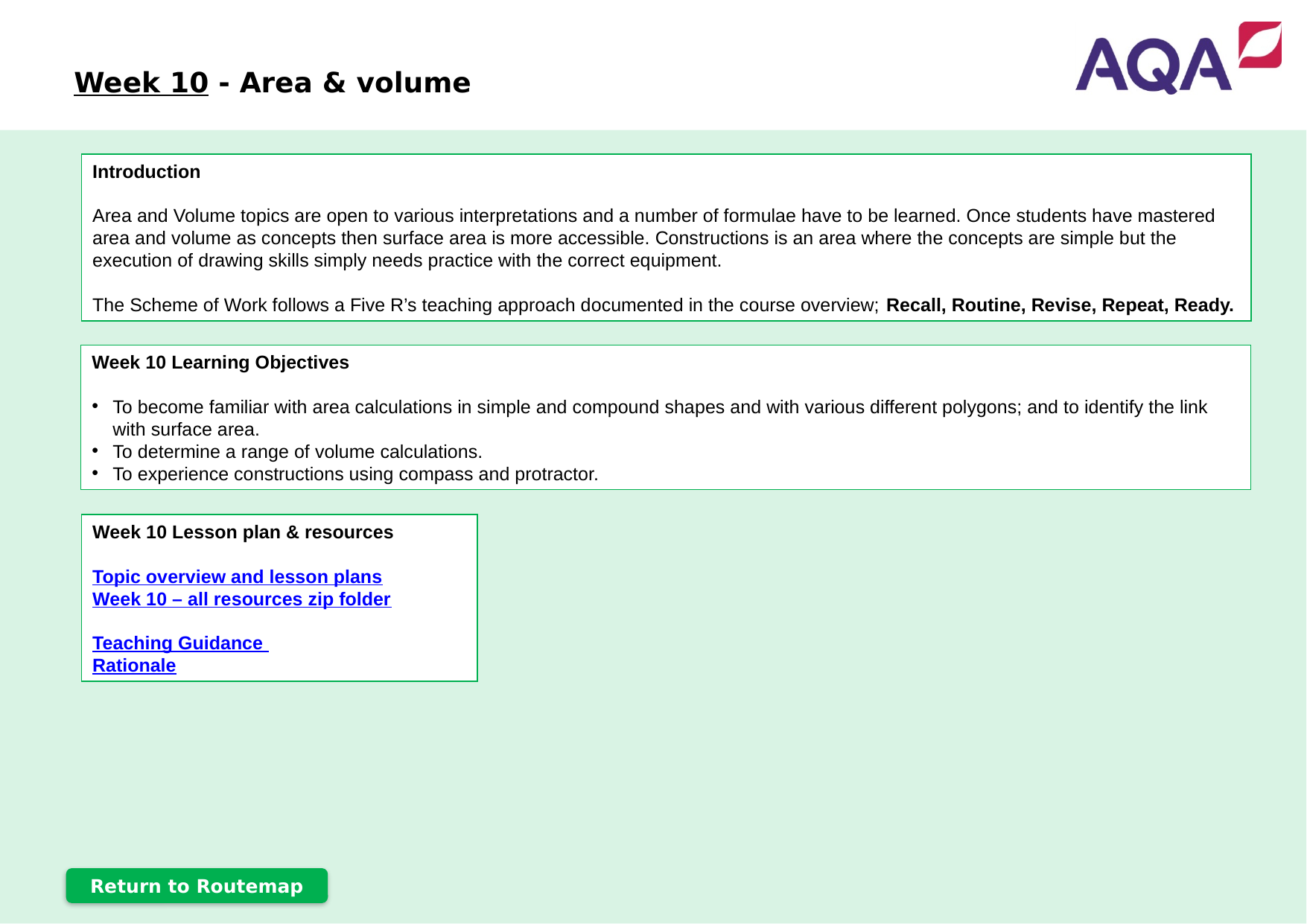

Week 10 - Area & volume
Introduction

Area and Volume topics are open to various interpretations and a number of formulae have to be learned. Once students have mastered area and volume as concepts then surface area is more accessible. Constructions is an area where the concepts are simple but the execution of drawing skills simply needs practice with the correct equipment.

The Scheme of Work follows a Five R’s teaching approach documented in the course overview; Recall, Routine, Revise, Repeat, Ready.
Week 10 Learning Objectives

To become familiar with area calculations in simple and compound shapes and with various different polygons; and to identify the link with surface area.
To determine a range of volume calculations.
To experience constructions using compass and protractor.
Week 10 Lesson plan & resources

Topic overview and lesson plans
Week 10 – all resources zip folder

Teaching Guidance
Rationale